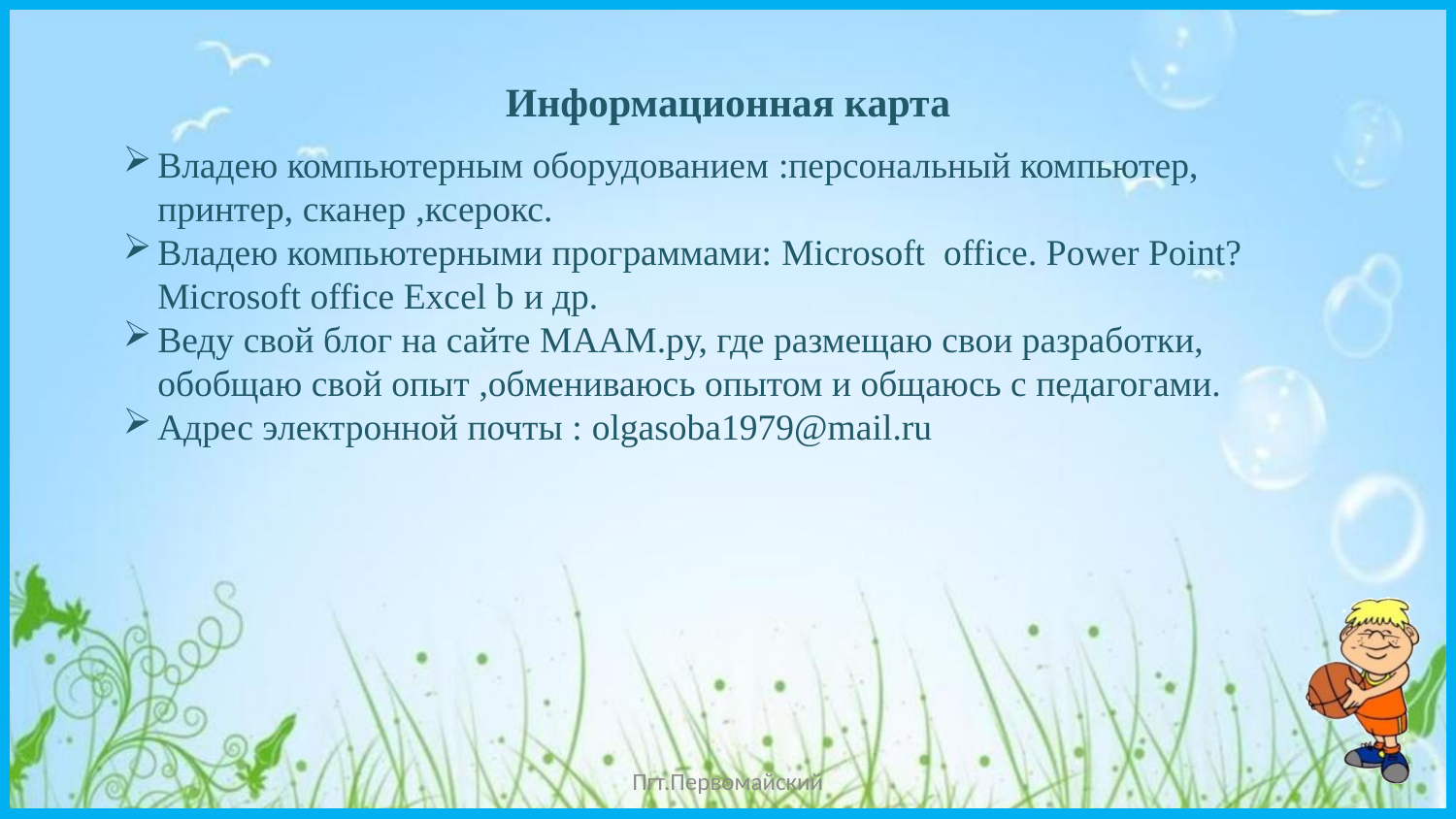

# Информационная карта
Владею компьютерным оборудованием :персональный компьютер, принтер, сканер ,ксерокс.
Владею компьютерными программами: Microsoft  office. Power Point? Microsoft office Excel b и др.
Веду свой блог на сайте МААМ.ру, где размещаю свои разработки, обобщаю свой опыт ,обмениваюсь опытом и общаюсь с педагогами.
Адрес электронной почты : olgasoba1979@mail.ru

Пгт.Первомайский